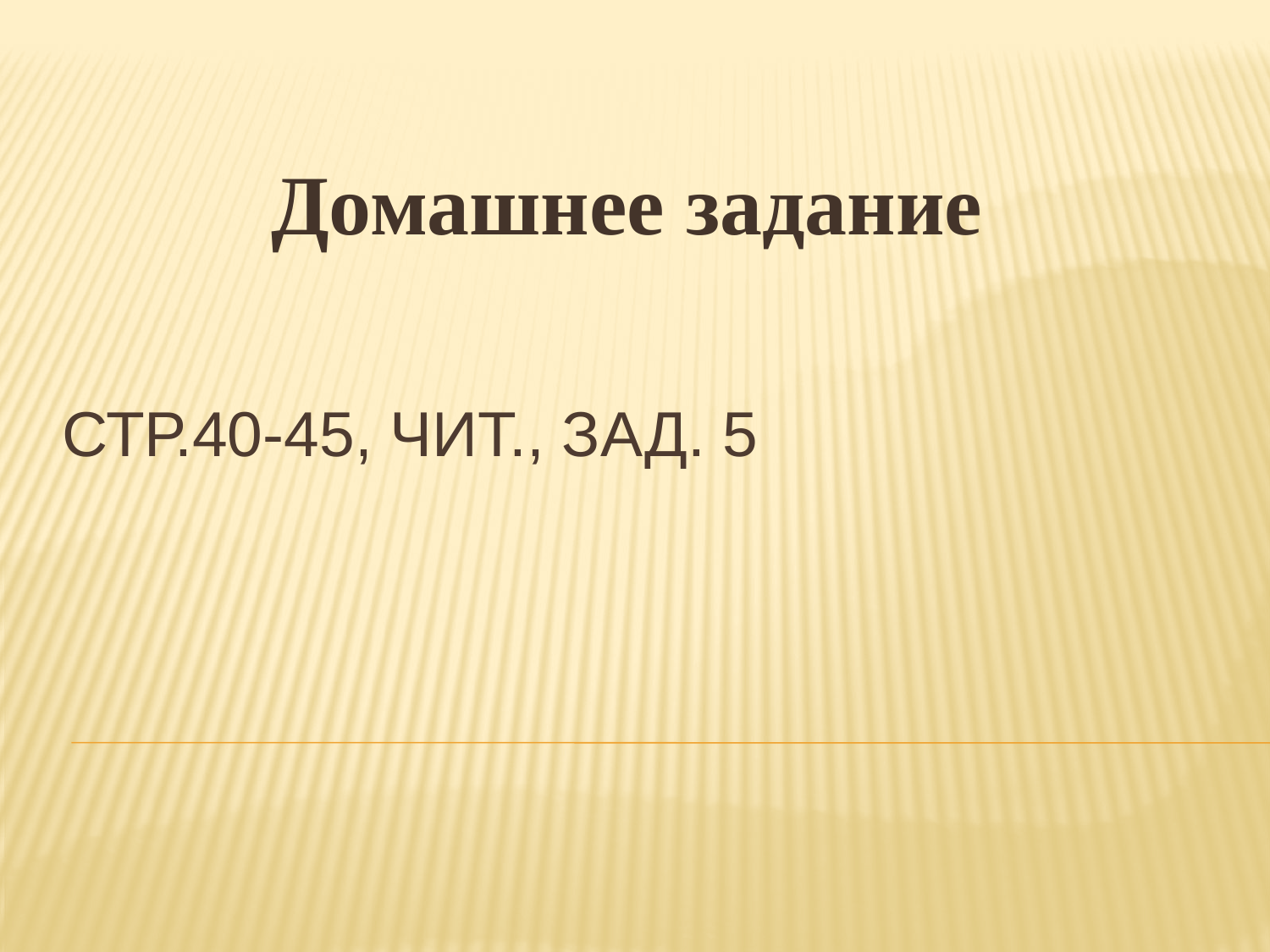

Домашнее задание
# Стр.40-45, чит., зад. 5